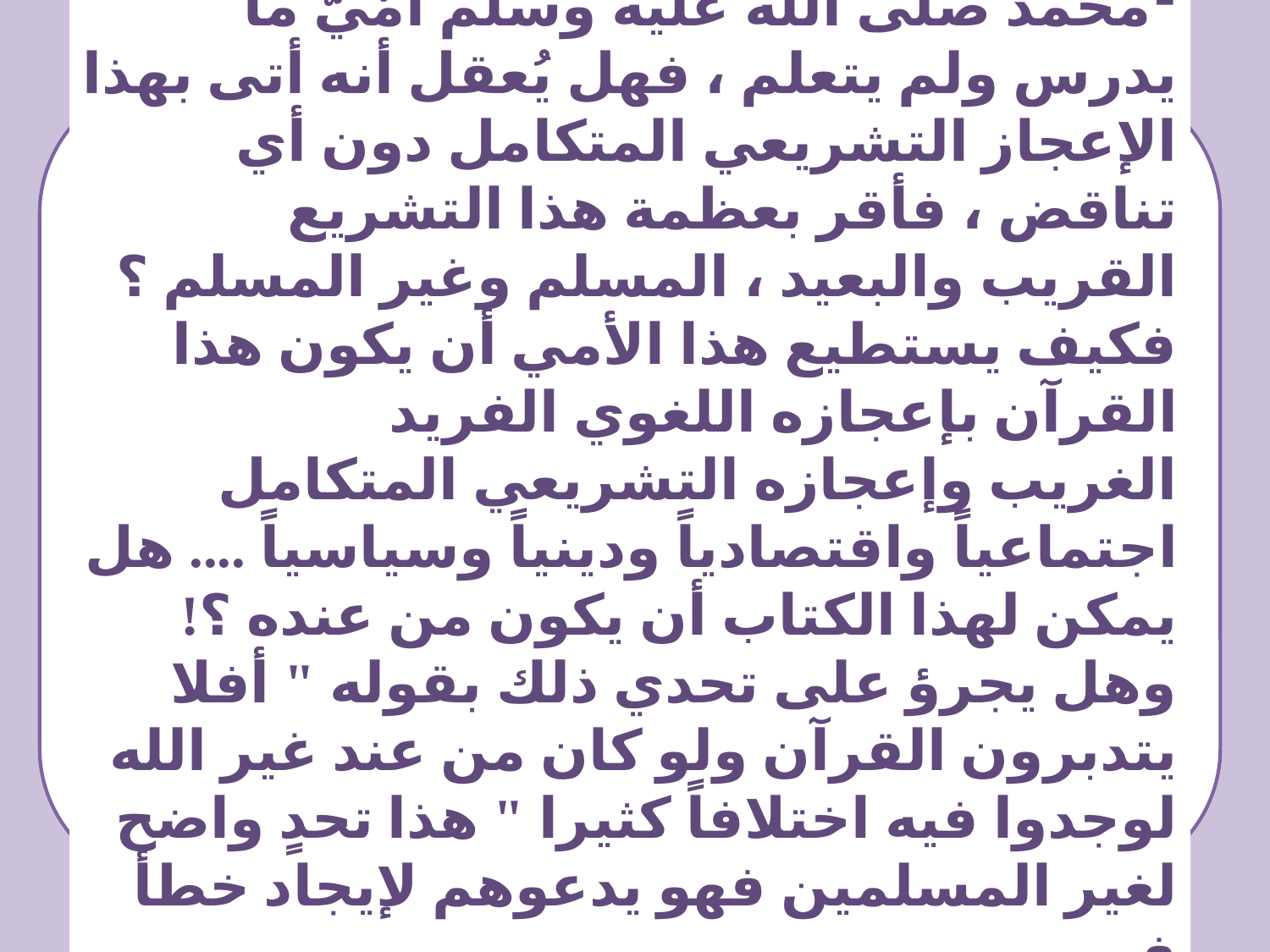

محمد صلى الله عليه وسلم أُمّيّ ما يدرس ولم يتعلم ، فهل يُعقل أنه أتى بهذا الإعجاز التشريعي المتكامل دون أي تناقض ، فأقر بعظمة هذا التشريع القريب والبعيد ، المسلم وغير المسلم ؟ فكيف يستطيع هذا الأمي أن يكون هذا القرآن بإعجازه اللغوي الفريد الغريب وإعجازه التشريعي المتكامل اجتماعياً واقتصادياً ودينياً وسياسياً .... هل يمكن لهذا الكتاب أن يكون من عنده ؟! وهل يجرؤ على تحدي ذلك بقوله " أفلا يتدبرون القرآن ولو كان من عند غير الله لوجدوا فيه اختلافاً كثيرا " هذا تحدٍ واضح لغير المسلمين فهو يدعوهم لإيجاد خطأ فيه .